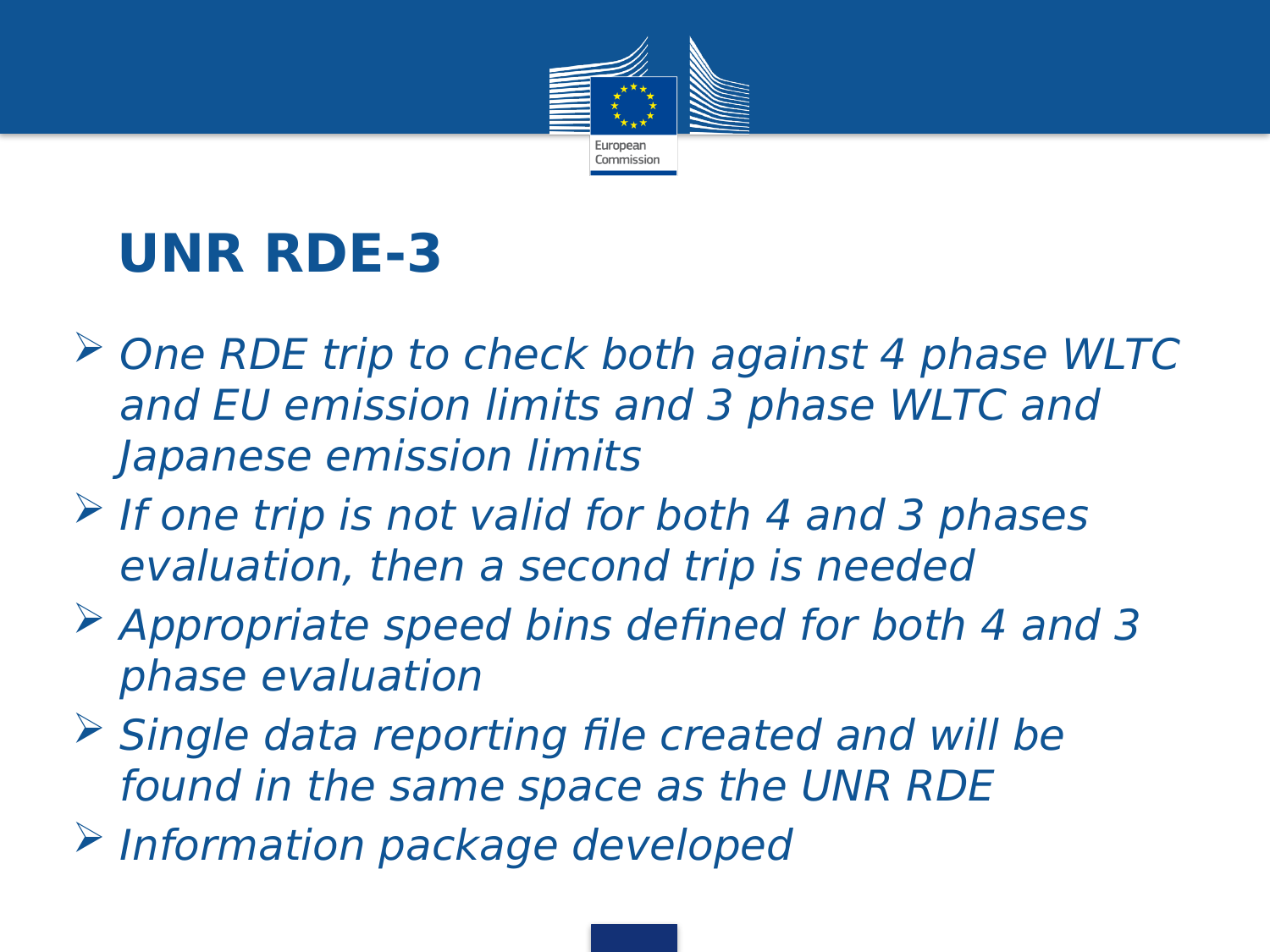

# UNR RDE-3
One RDE trip to check both against 4 phase WLTC and EU emission limits and 3 phase WLTC and Japanese emission limits
If one trip is not valid for both 4 and 3 phases evaluation, then a second trip is needed
Appropriate speed bins defined for both 4 and 3 phase evaluation
Single data reporting file created and will be found in the same space as the UNR RDE
Information package developed